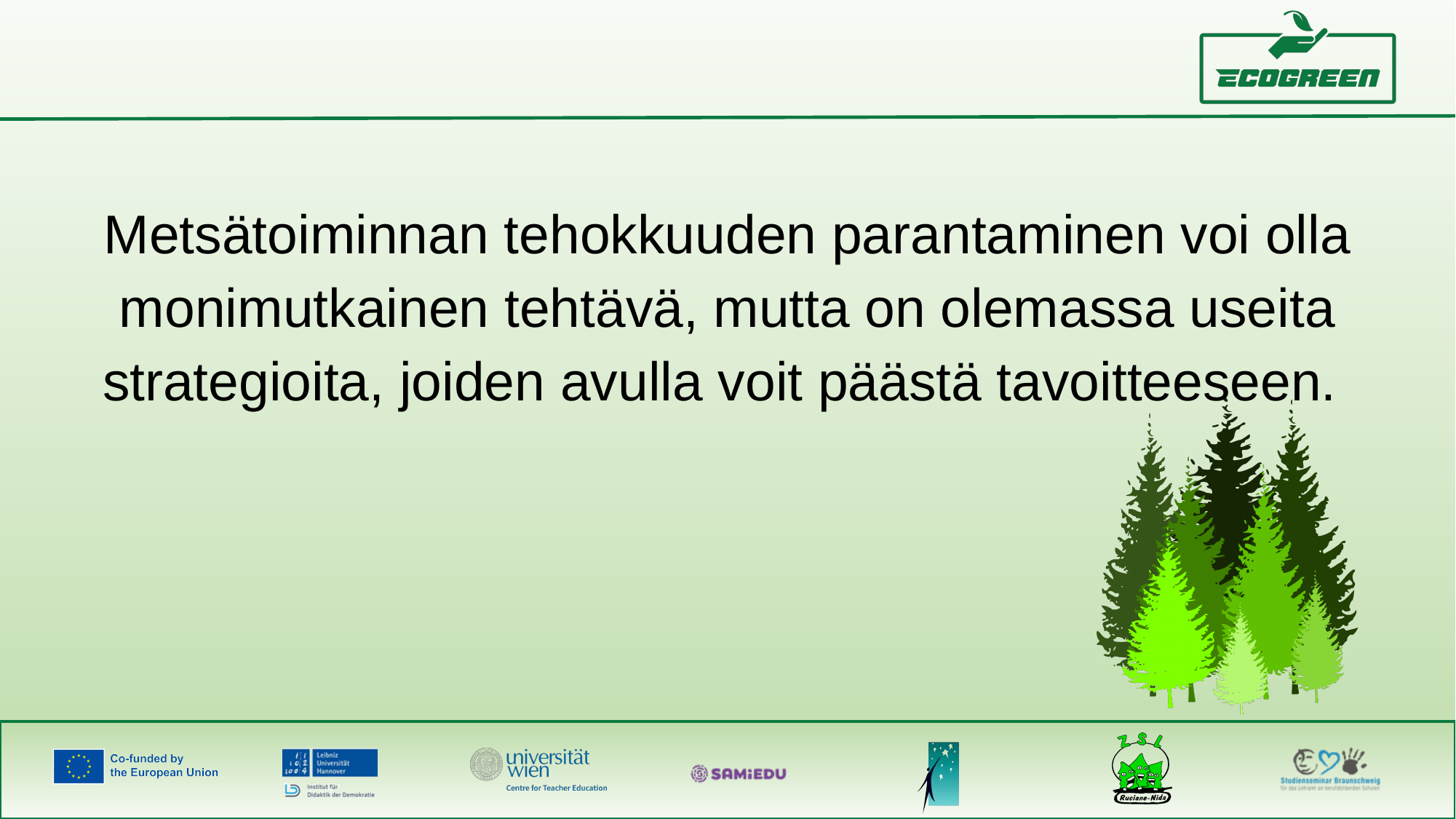

Metsätoiminnan tehokkuuden parantaminen voi olla monimutkainen tehtävä, mutta on olemassa useita strategioita, joiden avulla voit päästä tavoitteeseen.